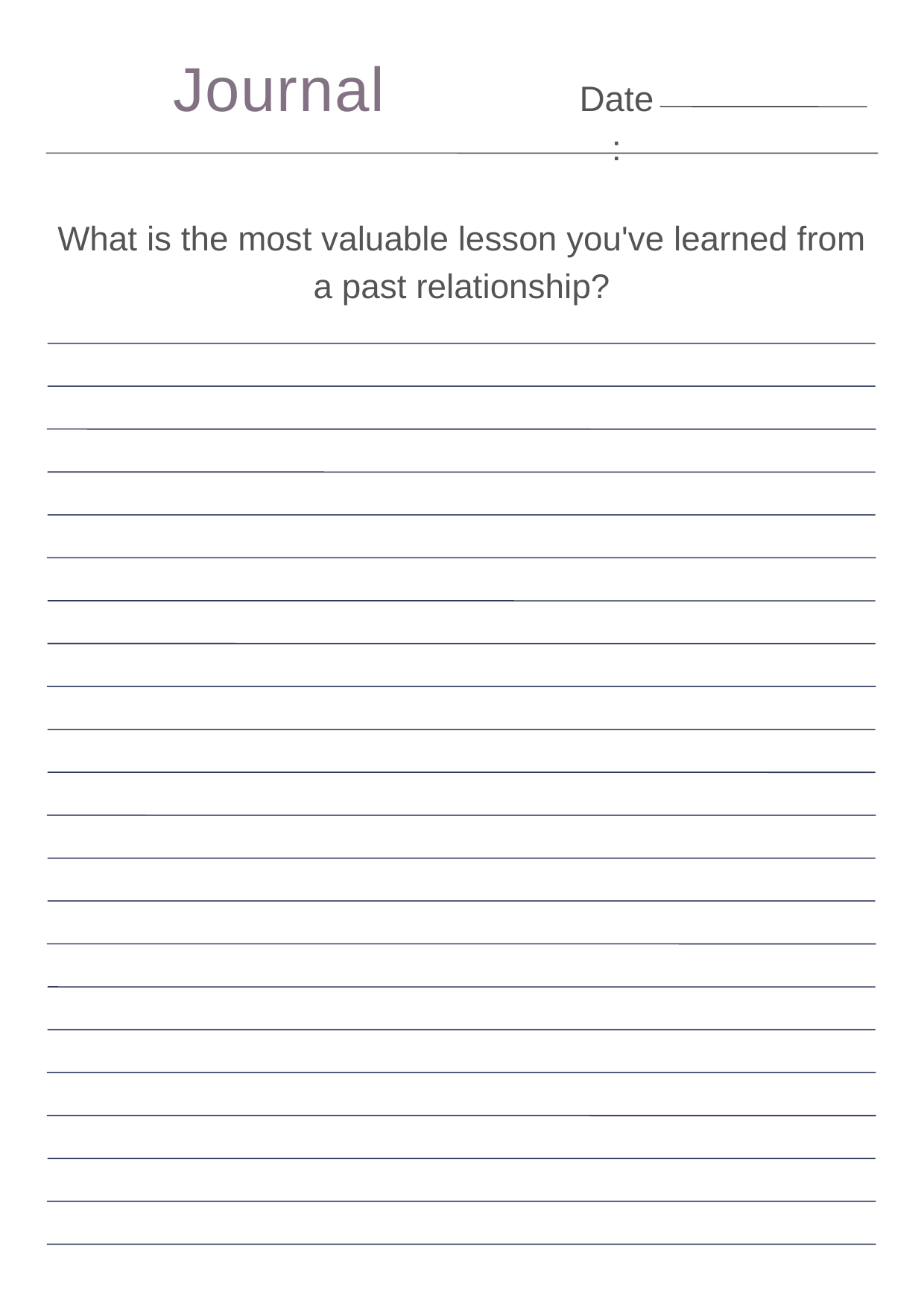

Journal
Date:

What is the most valuable lesson you've learned from a past relationship?